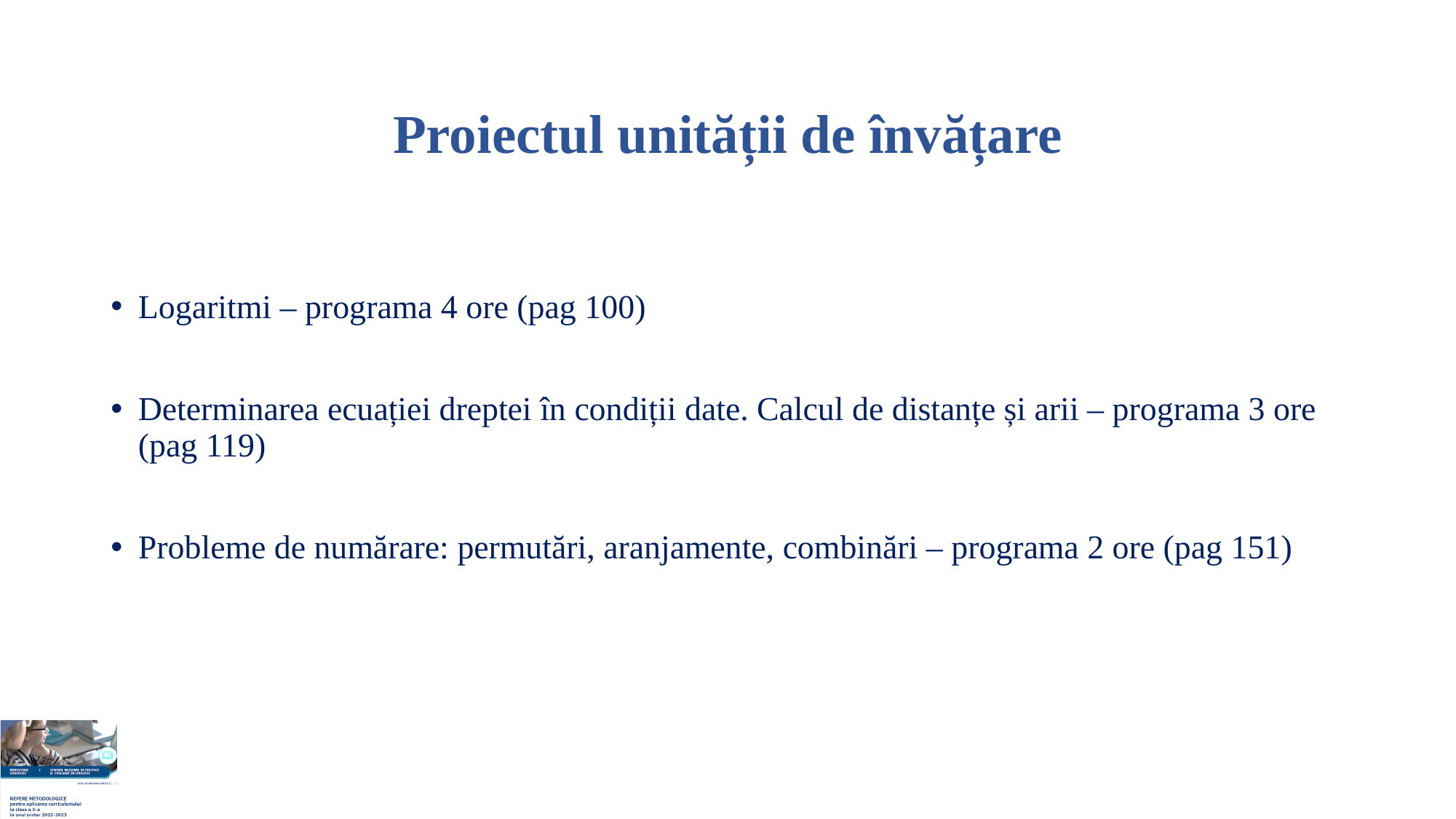

# Proiectul unității de învățare

Logaritmi – programa 4 ore (pag 100)

Determinarea ecuației dreptei în condiții date. Calcul de distanțe și arii – programa 3 ore (pag 119)

Probleme de numărare: permutări, aranjamente, combinări – programa 2 ore (pag 151)